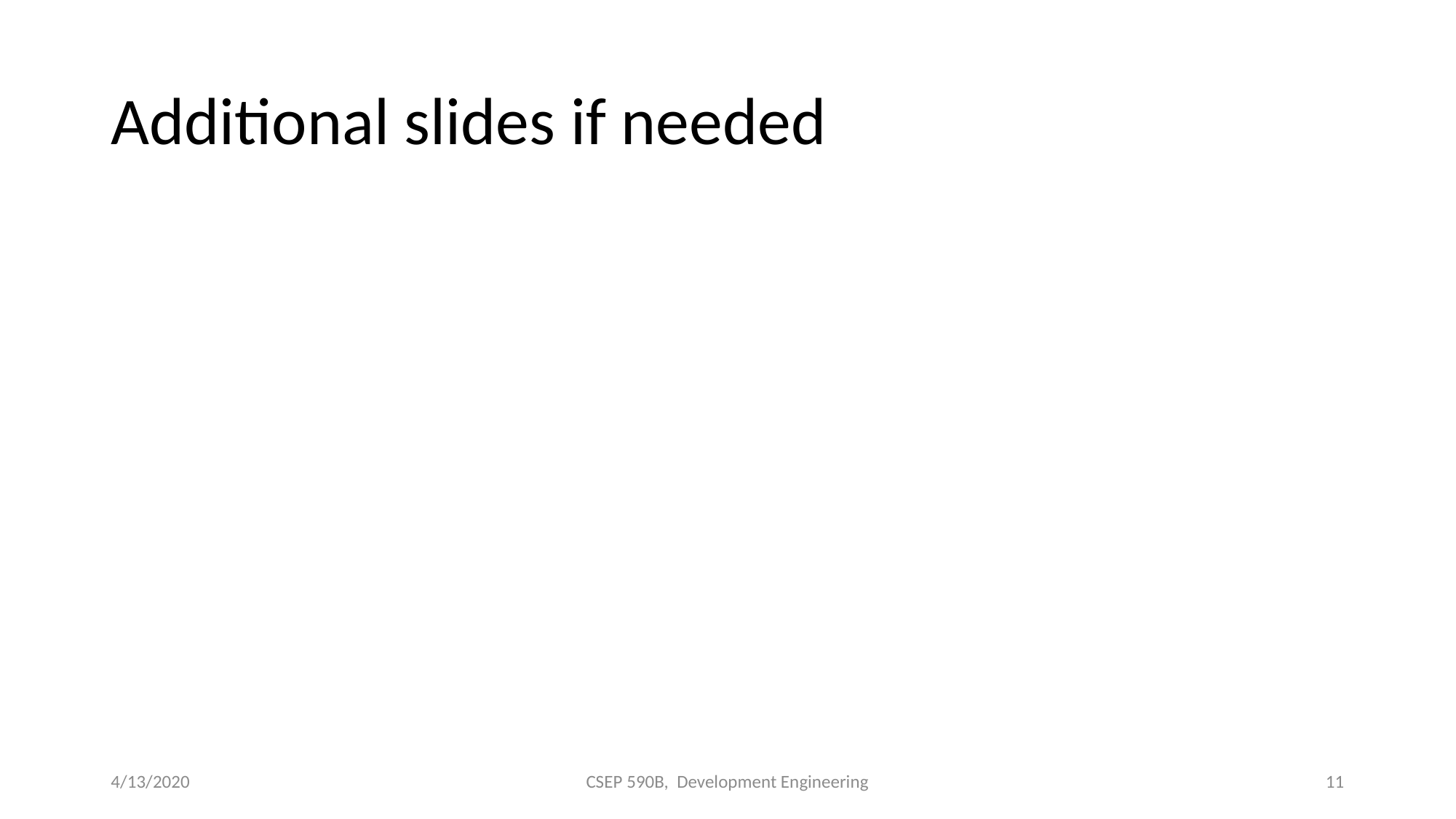

# Additional slides if needed

4/13/2020
CSEP 590B,  Development Engineering
11